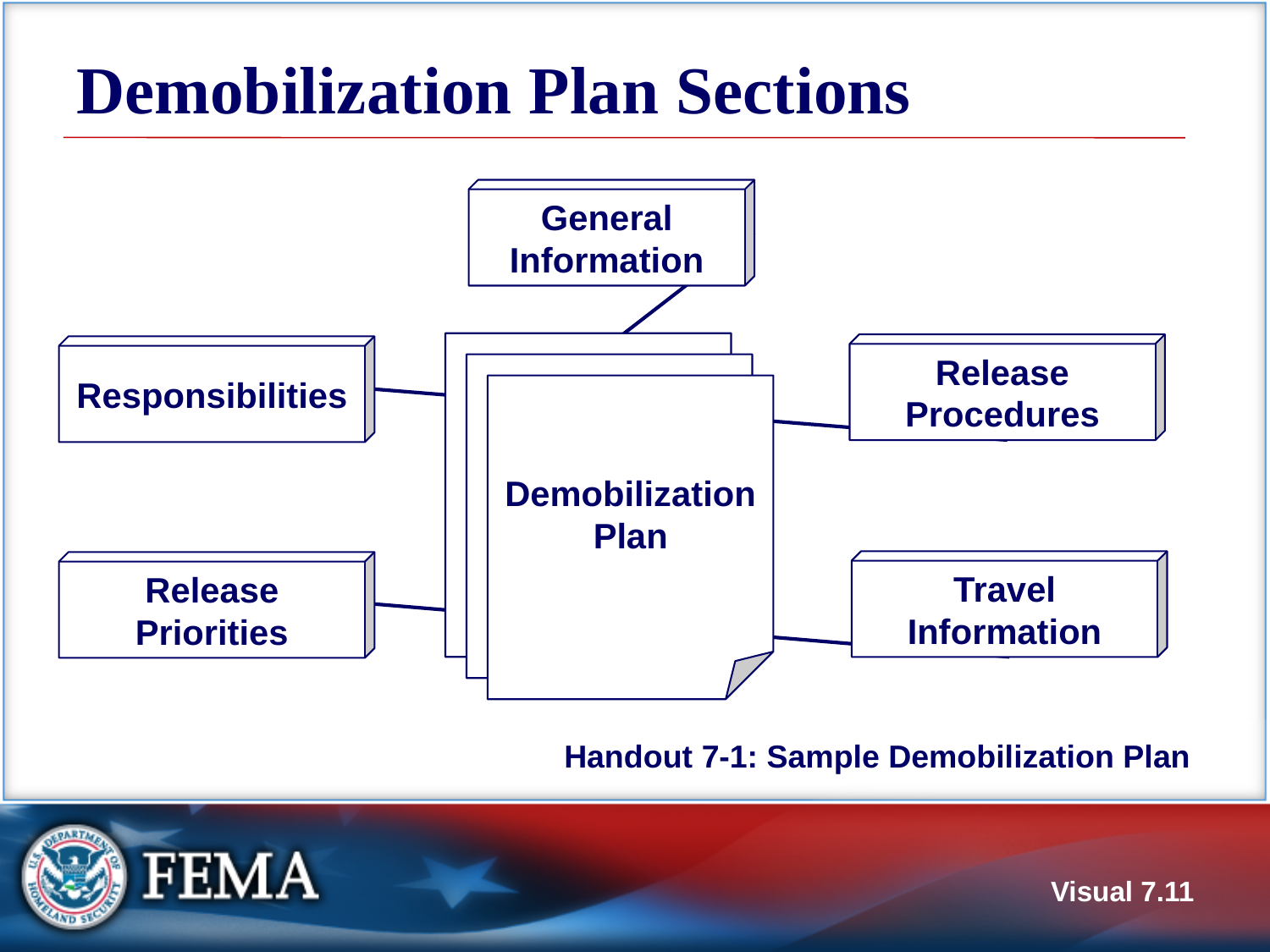

# Demobilization Plan Sections
Handout 7-1: Sample Demobilization Plan
General Information
z
Release Procedures
Responsibilities
zz
Demobilization Plan
Travel Information
Release Priorities
Handout 7-1: Sample Demobilization Plan
Visual 7.11